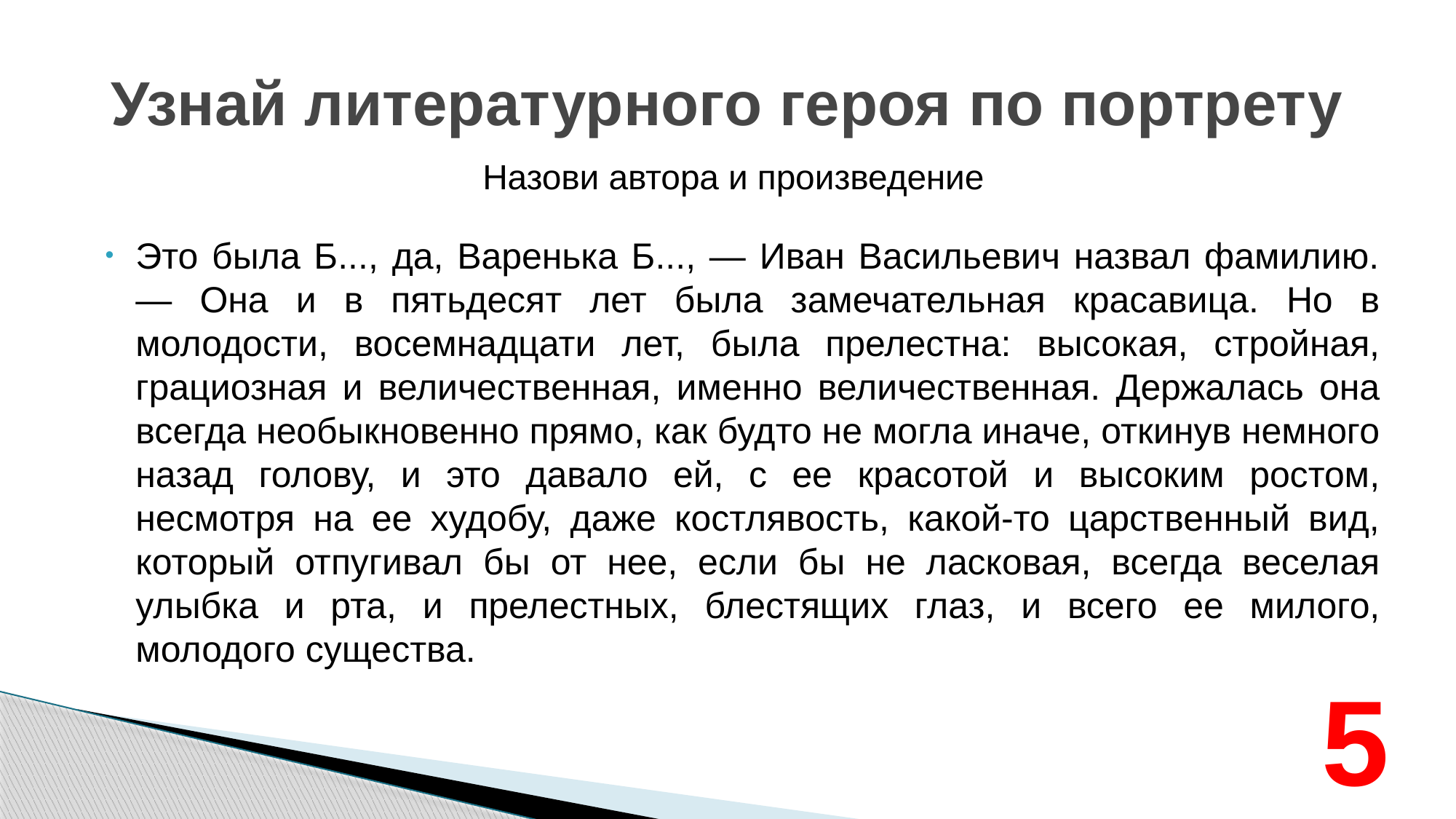

# Узнай литературного героя по портрету
Назови автора и произведение
Это была Б..., да, Варенька Б..., — Иван Васильевич назвал фамилию. — Она и в пятьдесят лет была замечательная красавица. Но в молодости, восемнадцати лет, была прелестна: высокая, стройная, грациозная и величественная, именно величественная. Держалась она всегда необыкновенно прямо, как будто не могла иначе, откинув немного назад голову, и это давало ей, с ее красотой и высоким ростом, несмотря на ее худобу, даже костлявость, какой-то царственный вид, который отпугивал бы от нее, если бы не ласковая, всегда веселая улыбка и рта, и прелестных, блестящих глаз, и всего ее милого, молодого существа.
5